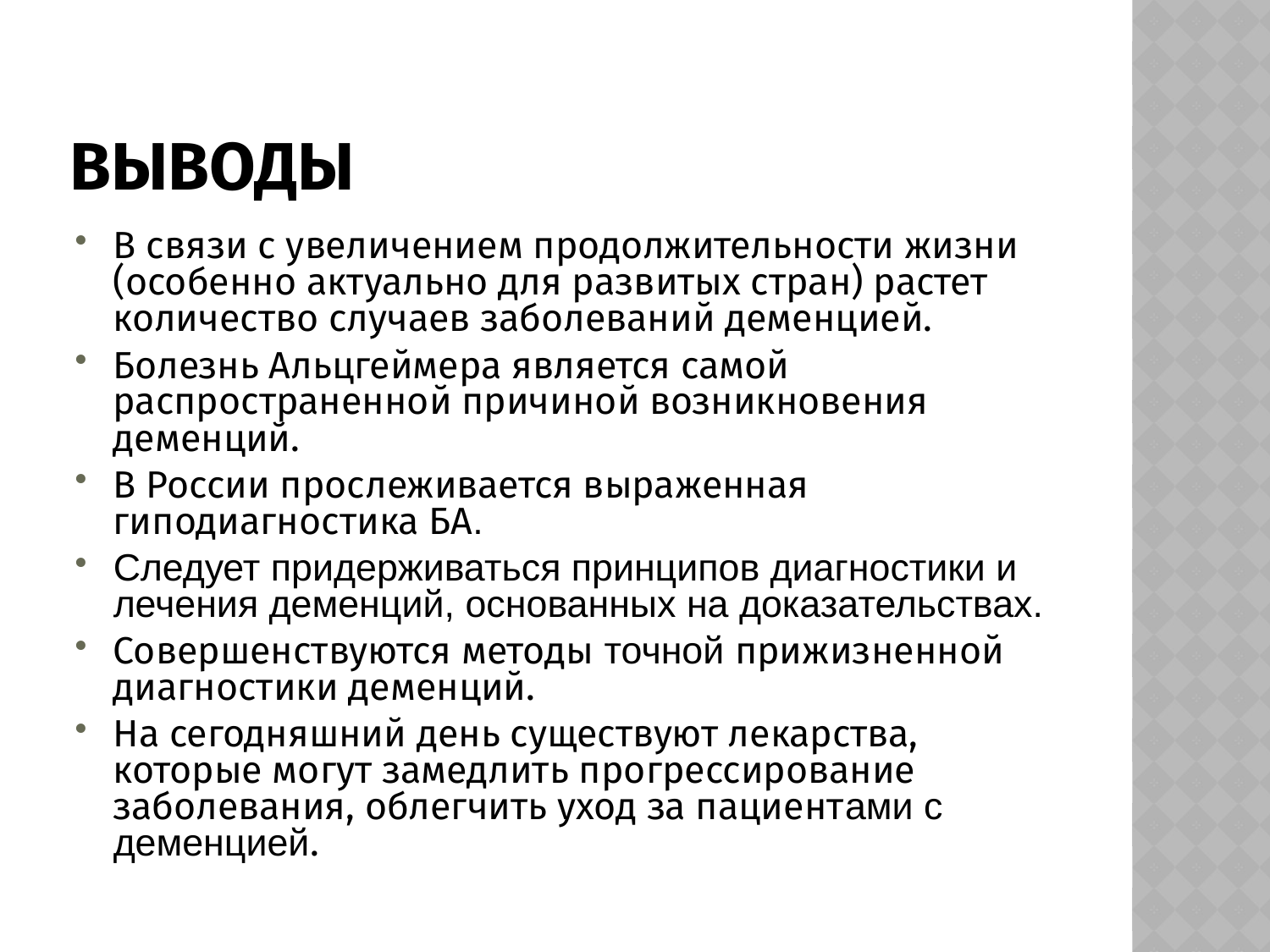

# Выводы
В связи с увеличением продолжительности жизни (особенно актуально для развитых стран) растет количество случаев заболеваний деменцией.
Болезнь Альцгеймера является самой распространенной причиной возникновения деменций.
В России прослеживается выраженная гиподиагностика БА.
Следует придерживаться принципов диагностики и лечения деменций, основанных на доказательствах.
Совершенствуются методы точной прижизненной диагностики деменций.
На сегодняшний день существуют лекарства, которые могут замедлить прогрессирование заболевания, облегчить уход за пациентами с деменцией.